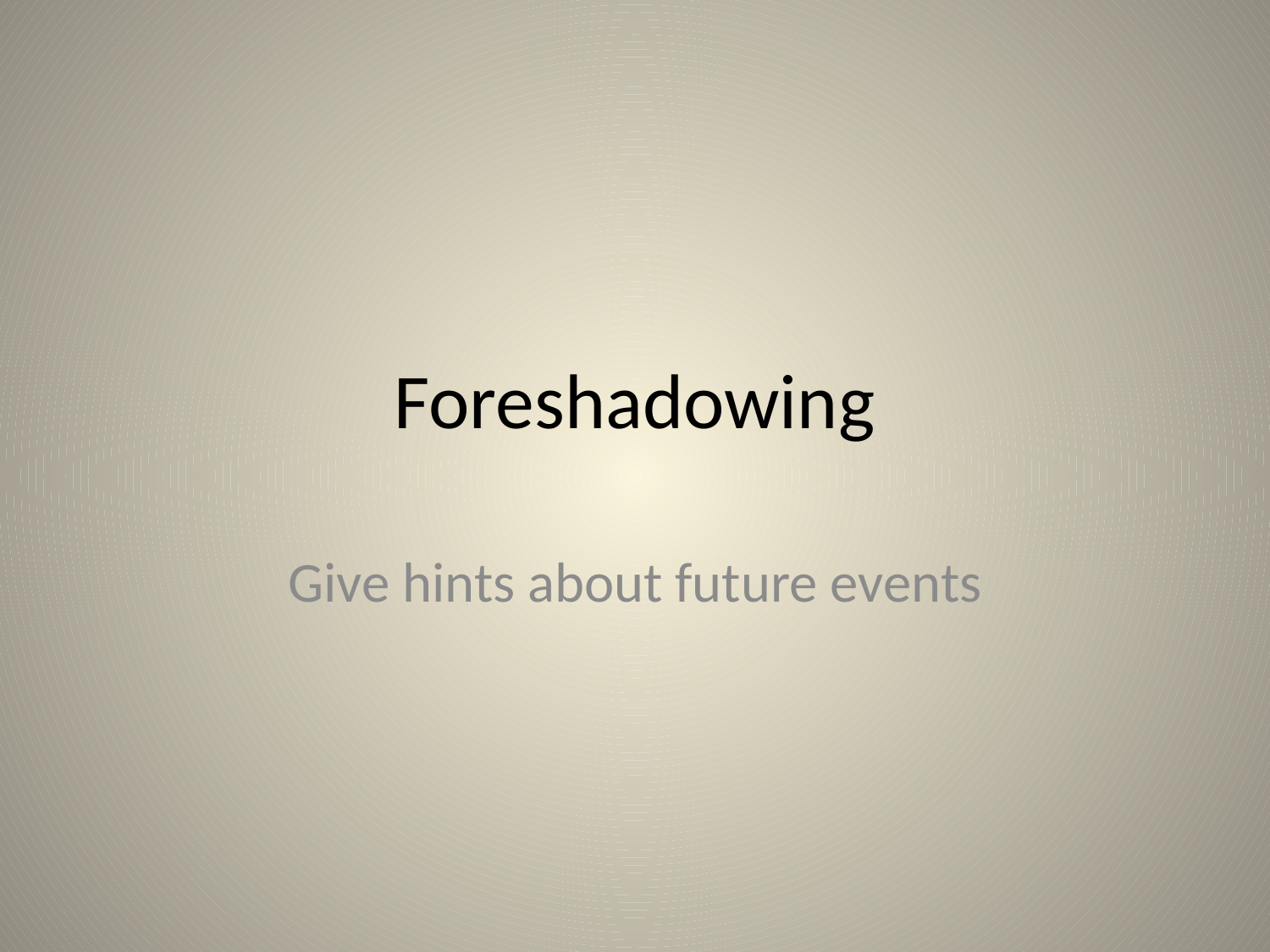

# Foreshadowing
Give hints about future events